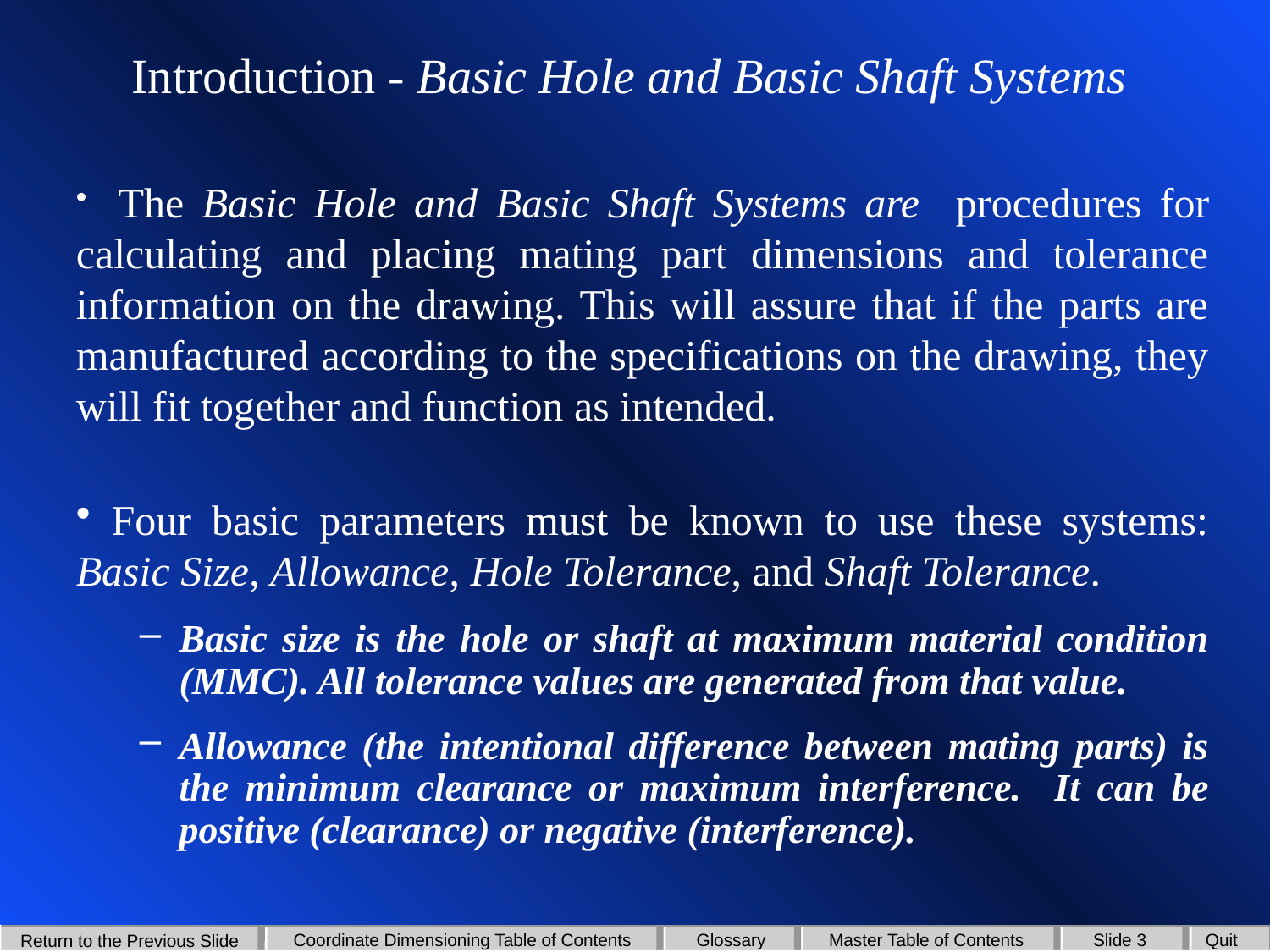

# Introduction - Basic Hole and Basic Shaft Systems
  The Basic Hole and Basic Shaft Systems are  procedures for calculating and placing mating part dimensions and tolerance information on the drawing. This will assure that if the parts are manufactured according to the specifications on the drawing, they will fit together and function as intended.

 Four basic parameters must be known to use these systems: Basic Size, Allowance, Hole Tolerance, and Shaft Tolerance.
Basic size is the hole or shaft at maximum material condition (MMC). All tolerance values are generated from that value.
Allowance (the intentional difference between mating parts) is the minimum clearance or maximum interference.  It can be positive (clearance) or negative (interference).